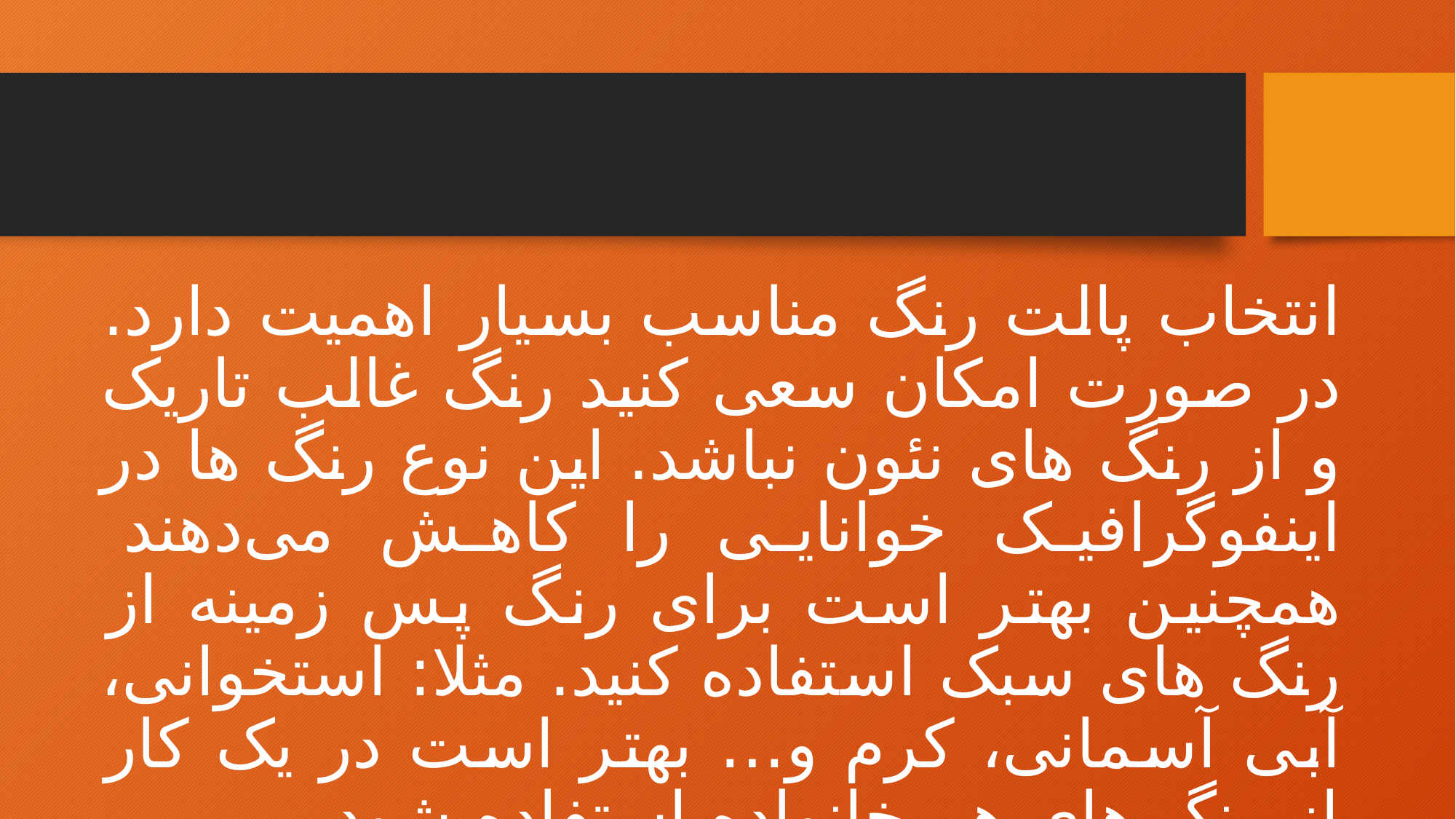

انتخاب پالت رنگ مناسب بسیار اهمیت دارد. در صورت امکان سعی کنید رنگ غالب تاریک و از رنگ های نئون نباشد. این نوع رنگ ها در اینفوگرافیک خوانایی را کاهش می‌دهند همچنین بهتر است برای رنگ پس زمینه از رنگ های سبک استفاده کنید. مثلا: استخوانی، آبی آسمانی، کرم و… بهتر است در یک کار از رنگ های هم خانواده استفاده شود.